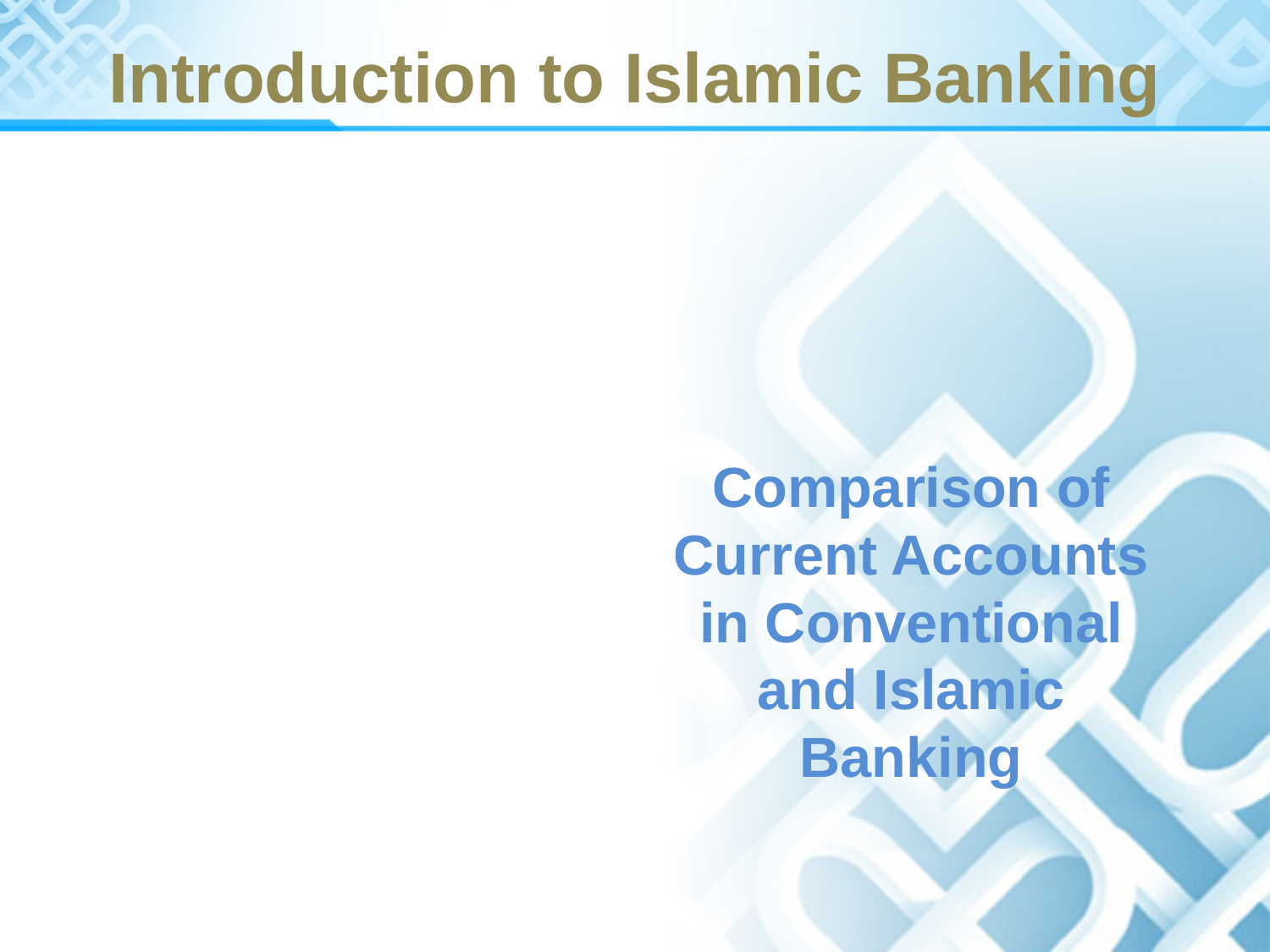

# Introduction to Islamic Banking
Comparison of Current Accounts in Conventional and Islamic Banking